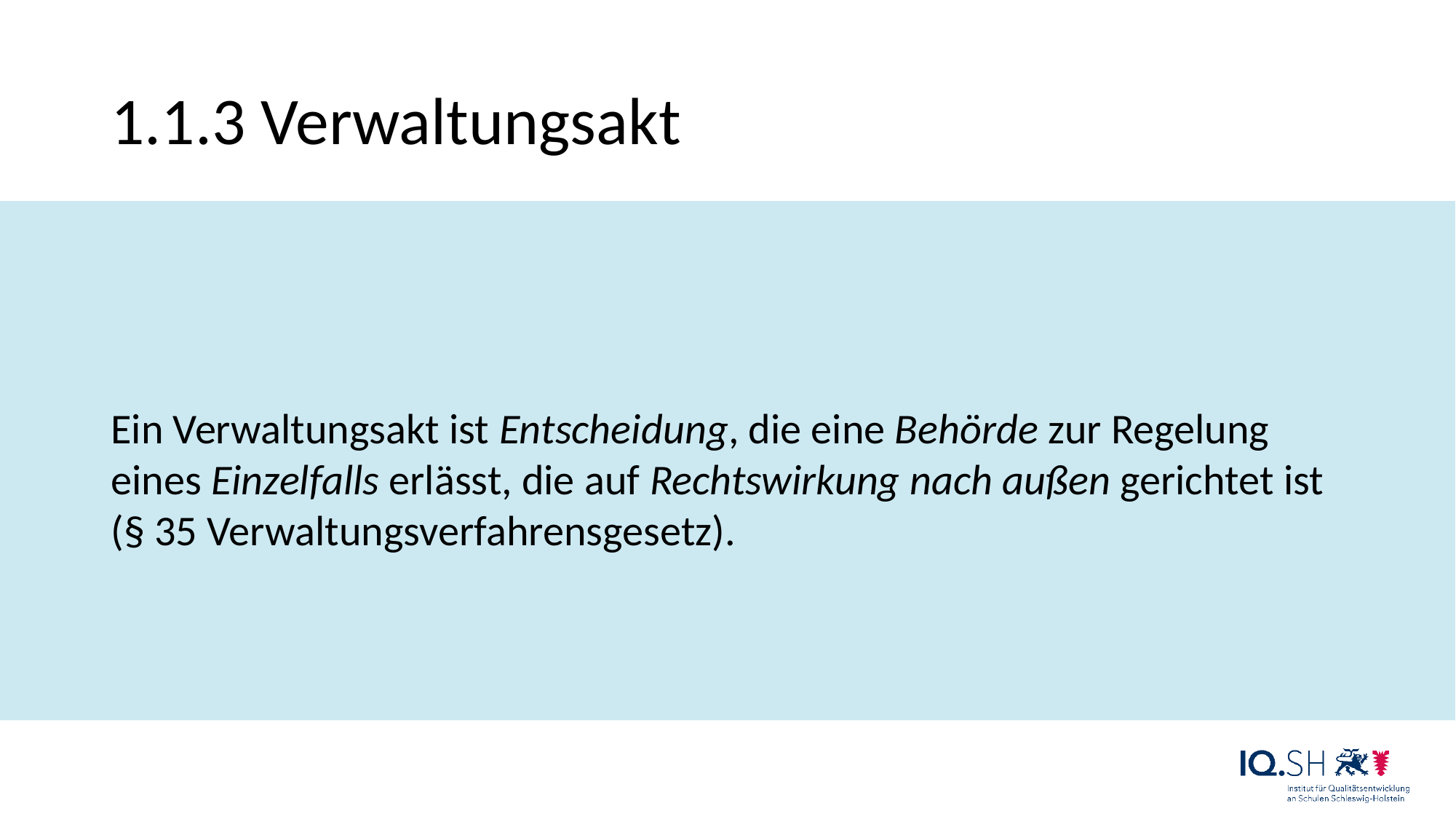

# 1.1.3 Verwaltungsakt
Ein Verwaltungsakt ist Entscheidung, die eine Behörde zur Regelung eines Einzelfalls erlässt, die auf Rechtswirkung nach außen gerichtet ist (§ 35 Verwaltungsverfahrensgesetz).